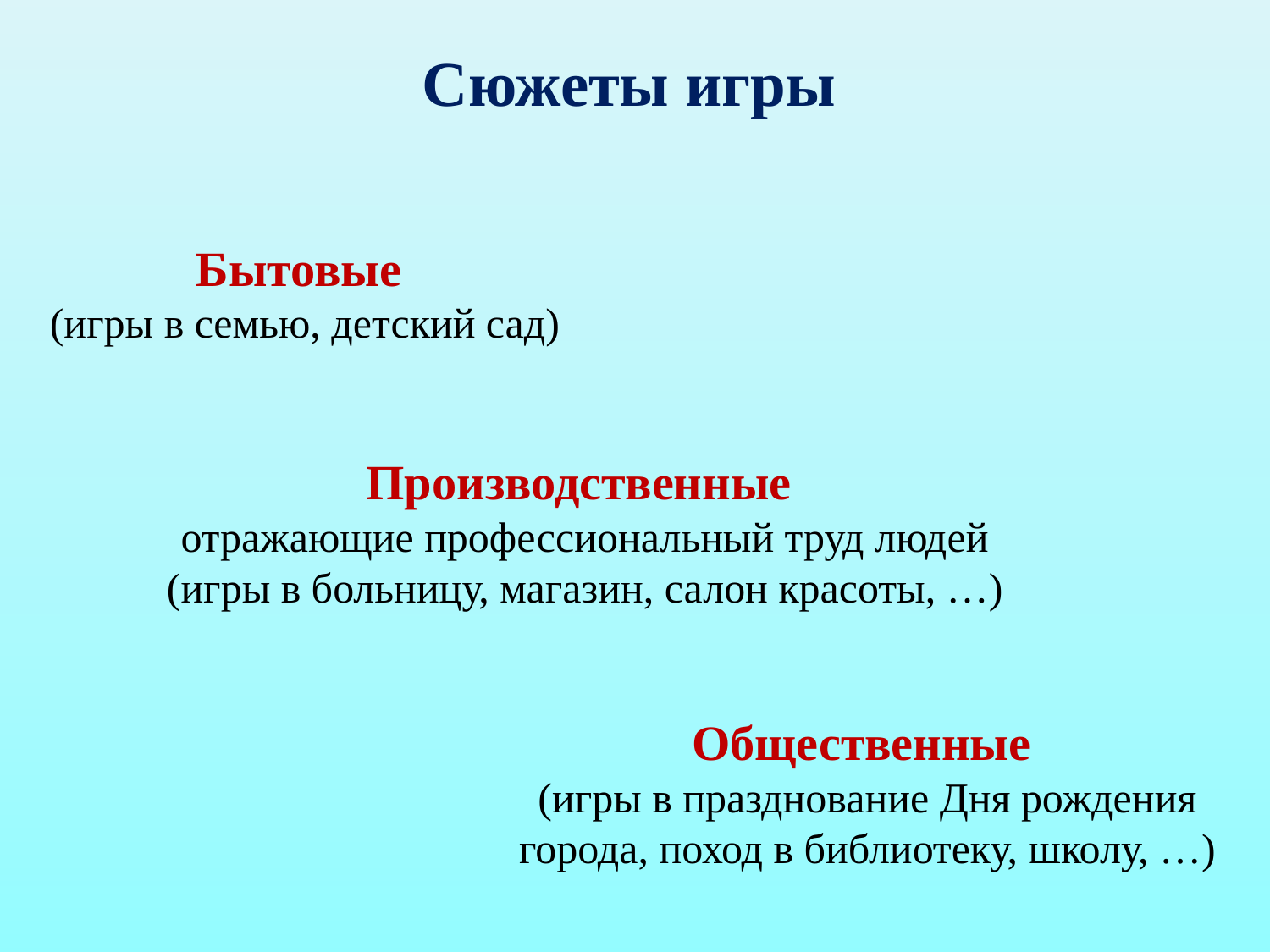

Сюжеты игры
Бытовые
(игры в семью, детский сад)
Производственные
отражающие профессиональный труд людей (игры в больницу, магазин, салон красоты, …)
Общественные
(игры в празднование Дня рождения города, поход в библиотеку, школу, …)